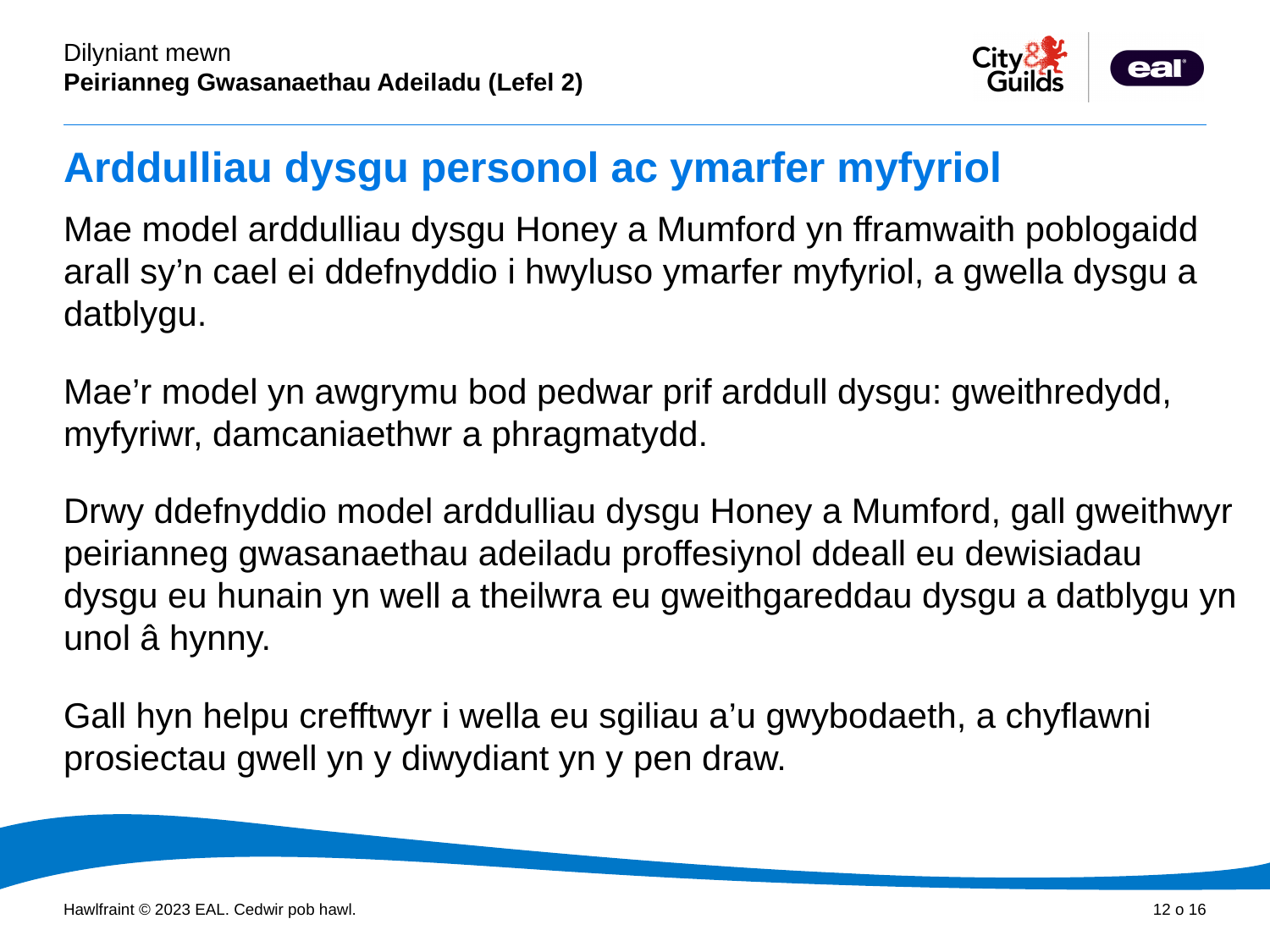

# Arddulliau dysgu personol ac ymarfer myfyriol
Mae model arddulliau dysgu Honey a Mumford yn fframwaith poblogaidd arall sy’n cael ei ddefnyddio i hwyluso ymarfer myfyriol, a gwella dysgu a datblygu.
Mae’r model yn awgrymu bod pedwar prif arddull dysgu: gweithredydd, myfyriwr, damcaniaethwr a phragmatydd.
Drwy ddefnyddio model arddulliau dysgu Honey a Mumford, gall gweithwyr peirianneg gwasanaethau adeiladu proffesiynol ddeall eu dewisiadau dysgu eu hunain yn well a theilwra eu gweithgareddau dysgu a datblygu yn unol â hynny.
Gall hyn helpu crefftwyr i wella eu sgiliau a’u gwybodaeth, a chyflawni prosiectau gwell yn y diwydiant yn y pen draw.